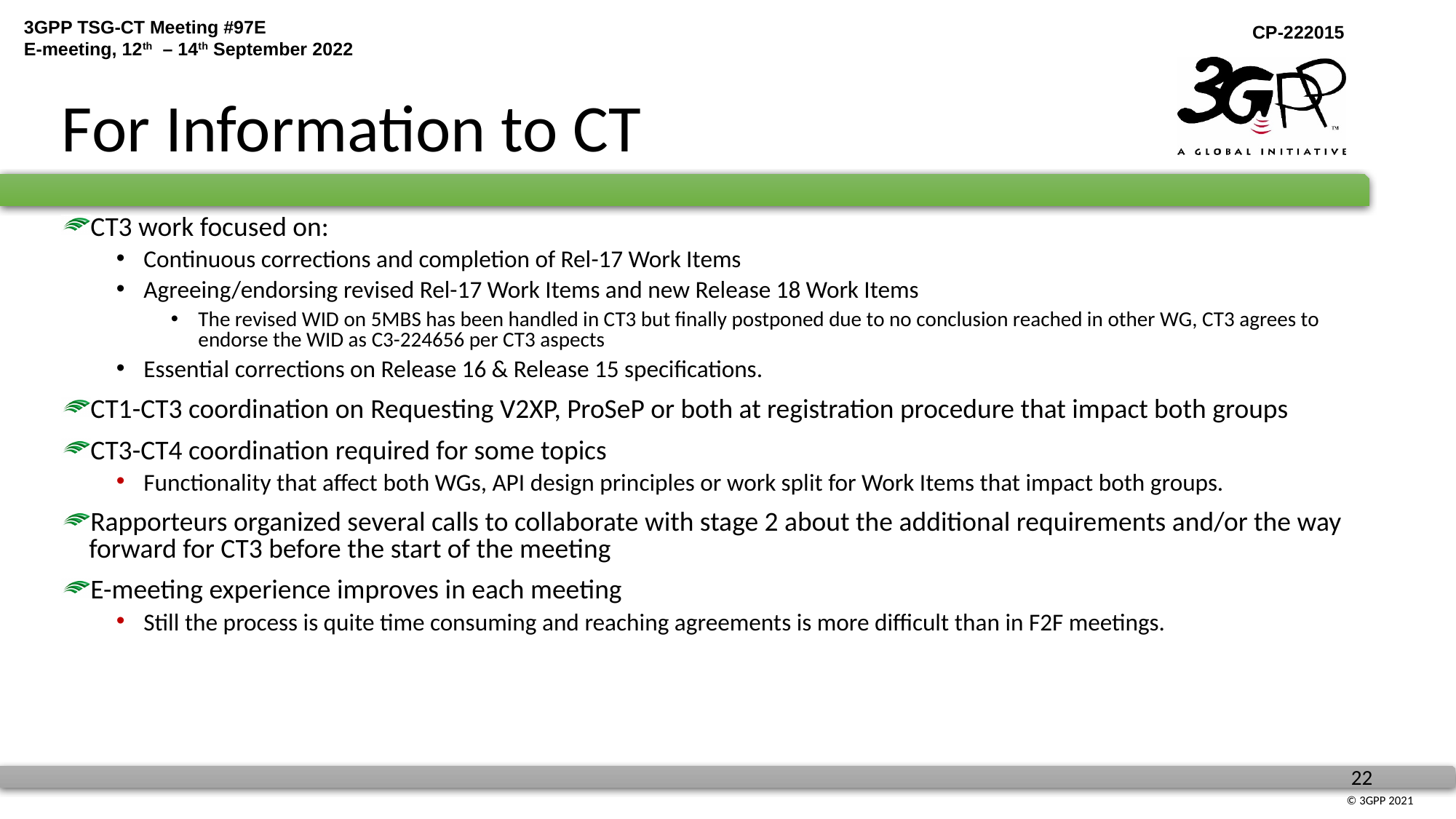

# For Information to CT
CT3 work focused on:
Continuous corrections and completion of Rel-17 Work Items
Agreeing/endorsing revised Rel-17 Work Items and new Release 18 Work Items
The revised WID on 5MBS has been handled in CT3 but finally postponed due to no conclusion reached in other WG, CT3 agrees to endorse the WID as C3-224656 per CT3 aspects
Essential corrections on Release 16 & Release 15 specifications.
CT1-CT3 coordination on Requesting V2XP, ProSeP or both at registration procedure that impact both groups
CT3-CT4 coordination required for some topics
Functionality that affect both WGs, API design principles or work split for Work Items that impact both groups.
Rapporteurs organized several calls to collaborate with stage 2 about the additional requirements and/or the way forward for CT3 before the start of the meeting
E-meeting experience improves in each meeting
Still the process is quite time consuming and reaching agreements is more difficult than in F2F meetings.